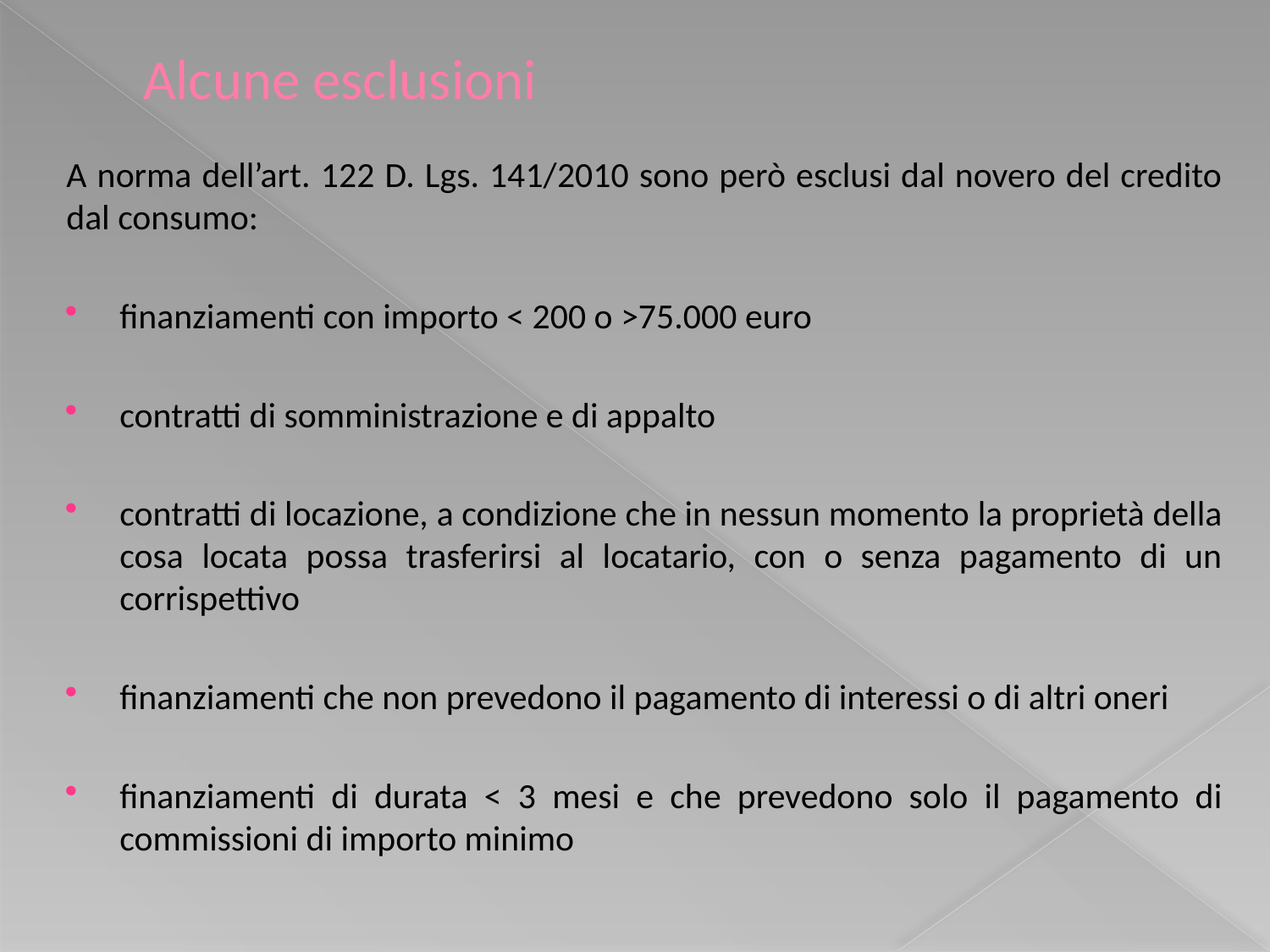

# Alcune esclusioni
A norma dell’art. 122 D. Lgs. 141/2010 sono però esclusi dal novero del credito dal consumo:

finanziamenti con importo < 200 o >75.000 euro

contratti di somministrazione e di appalto

contratti di locazione, a condizione che in nessun momento la proprietà della cosa locata possa trasferirsi al locatario, con o senza pagamento di un corrispettivo

finanziamenti che non prevedono il pagamento di interessi o di altri oneri

finanziamenti di durata < 3 mesi e che prevedono solo il pagamento di commissioni di importo minimo